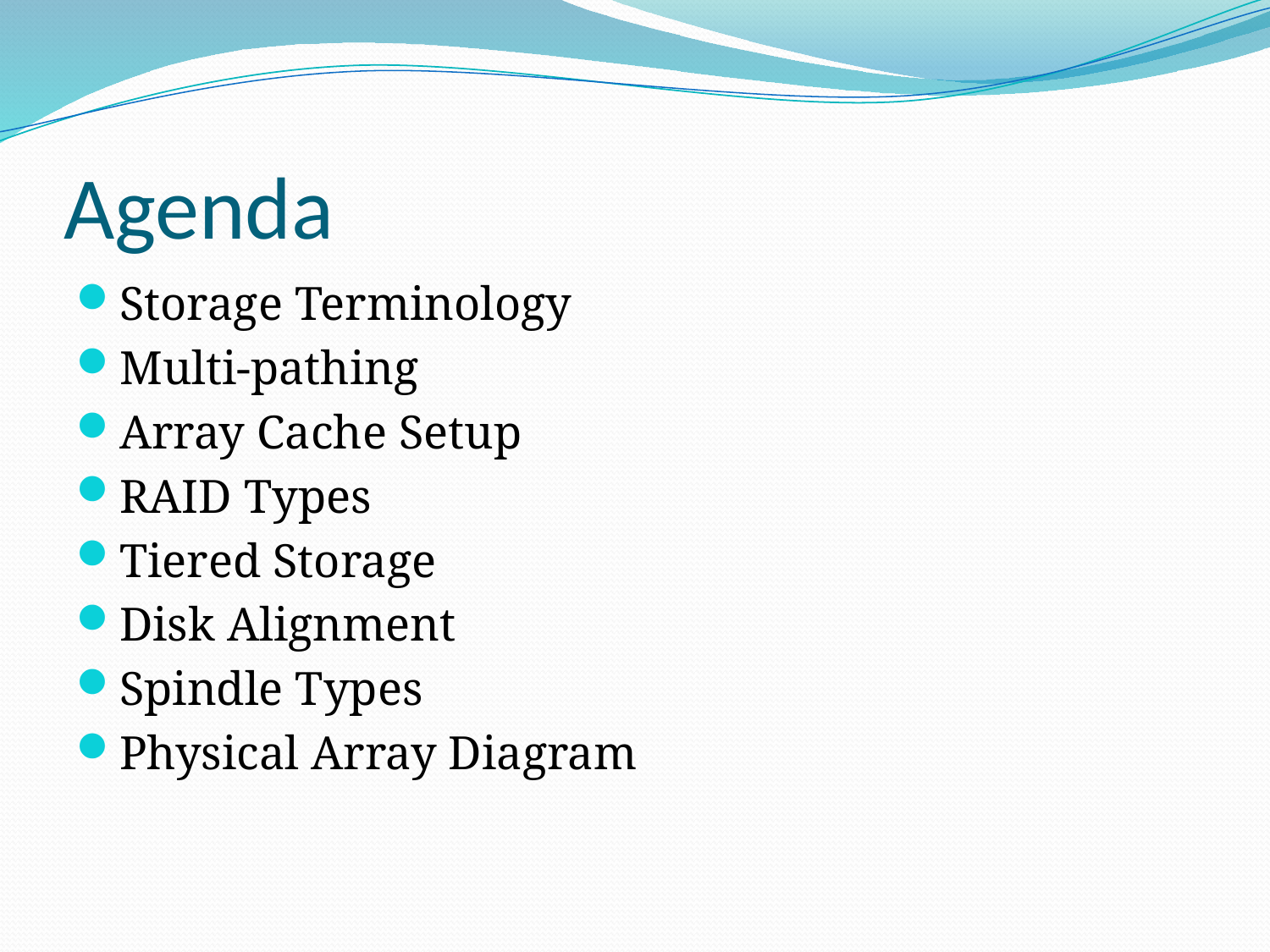

# Agenda
Storage Terminology
Multi-pathing
Array Cache Setup
RAID Types
Tiered Storage
Disk Alignment
Spindle Types
Physical Array Diagram